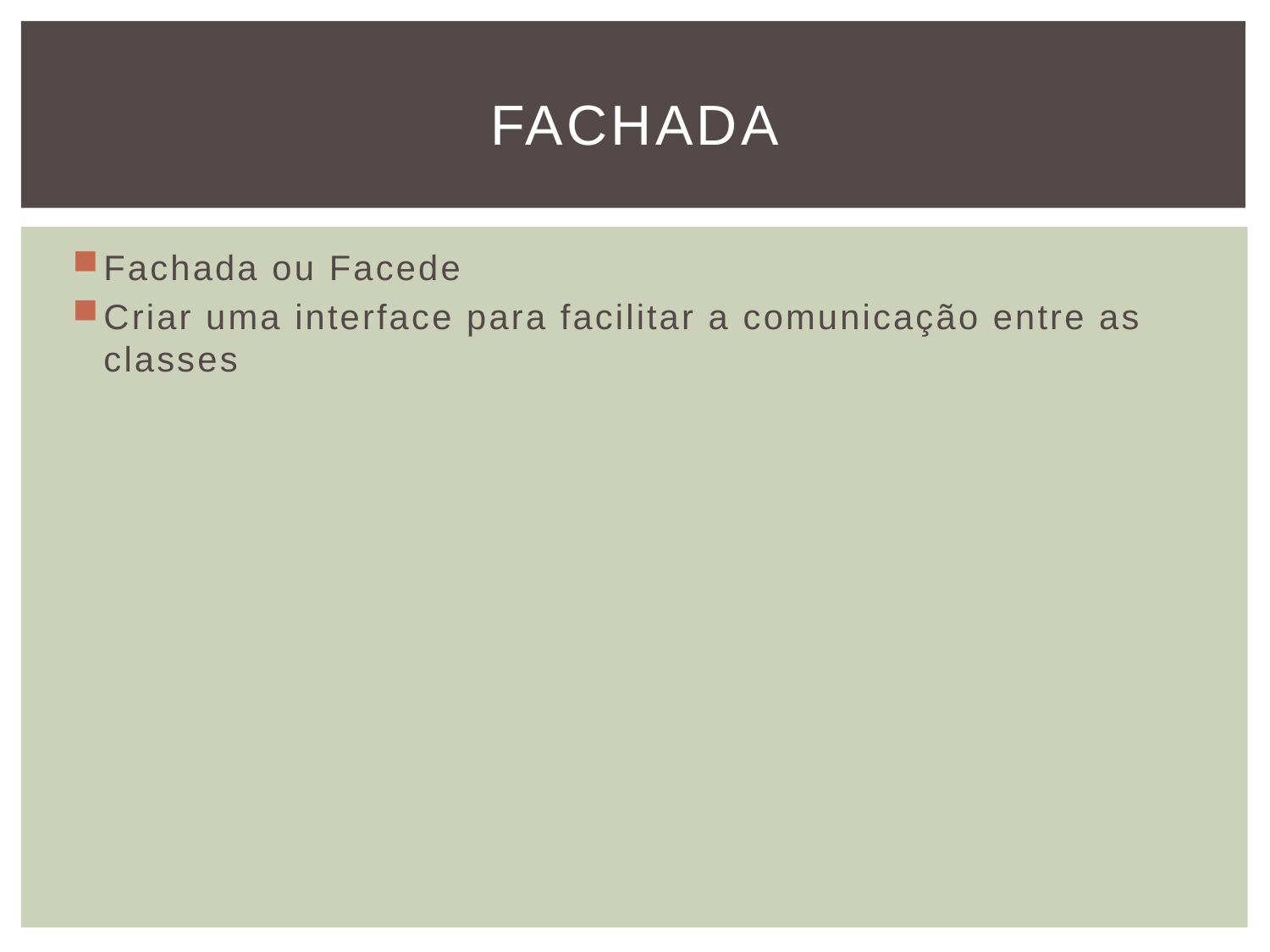

# Fachada
Fachada ou Facede
Criar uma interface para facilitar a comunicação entre as classes